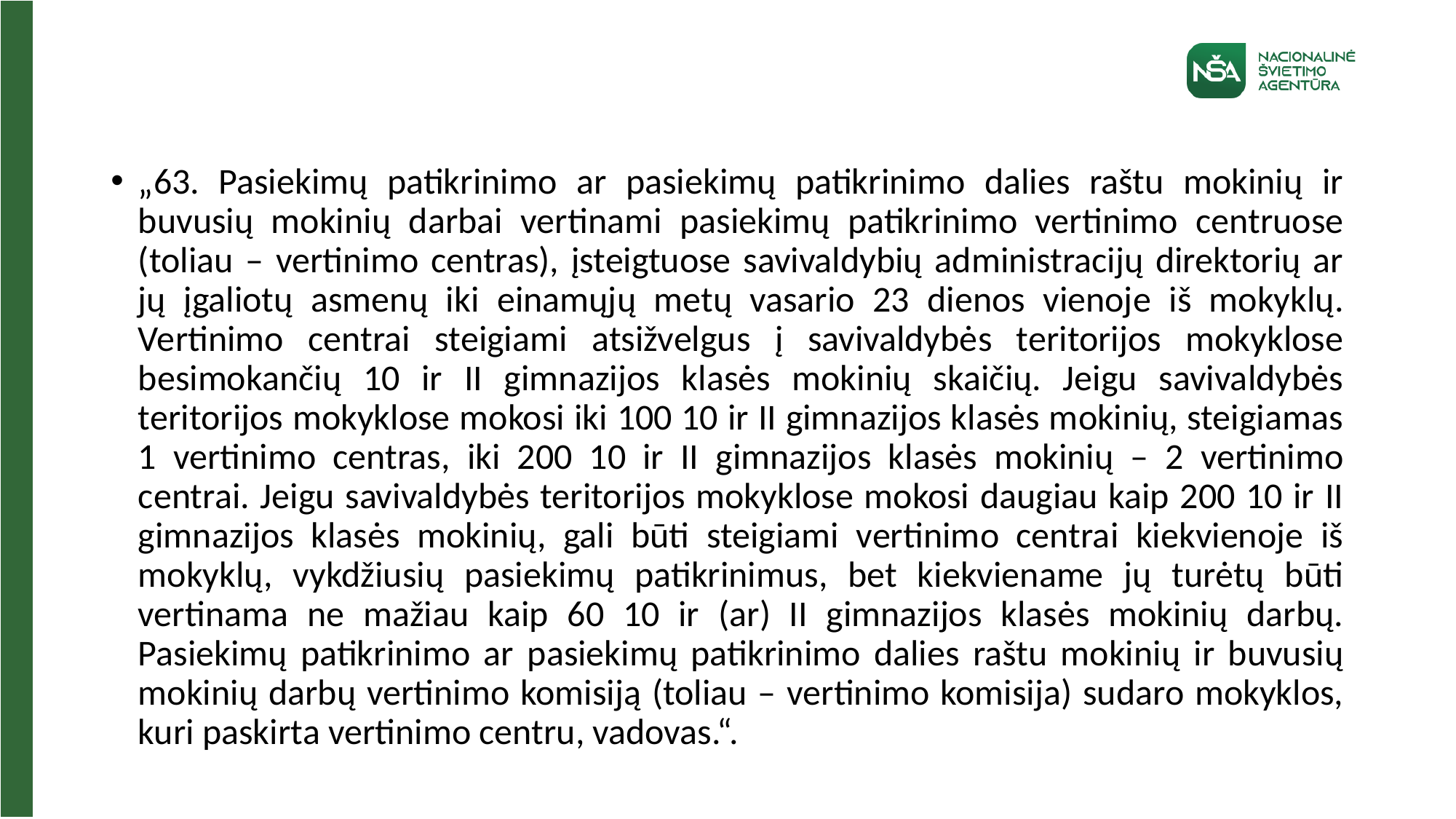

„63. Pasiekimų patikrinimo ar pasiekimų patikrinimo dalies raštu mokinių ir buvusių mokinių darbai vertinami pasiekimų patikrinimo vertinimo centruose (toliau – vertinimo centras), įsteigtuose savivaldybių administracijų direktorių ar jų įgaliotų asmenų iki einamųjų metų vasario 23 dienos vienoje iš mokyklų. Vertinimo centrai steigiami atsižvelgus į savivaldybės teritorijos mokyklose besimokančių 10 ir II gimnazijos klasės mokinių skaičių. Jeigu savivaldybės teritorijos mokyklose mokosi iki 100 10 ir II gimnazijos klasės mokinių, steigiamas 1 vertinimo centras, iki 200 10 ir II gimnazijos klasės mokinių – 2 vertinimo centrai. Jeigu savivaldybės teritorijos mokyklose mokosi daugiau kaip 200 10 ir II gimnazijos klasės mokinių, gali būti steigiami vertinimo centrai kiekvienoje iš mokyklų, vykdžiusių pasiekimų patikrinimus, bet kiekviename jų turėtų būti vertinama ne mažiau kaip 60 10 ir (ar) II gimnazijos klasės mokinių darbų. Pasiekimų patikrinimo ar pasiekimų patikrinimo dalies raštu mokinių ir buvusių mokinių darbų vertinimo komisiją (toliau – vertinimo komisija) sudaro mokyklos, kuri paskirta vertinimo centru, vadovas.“.